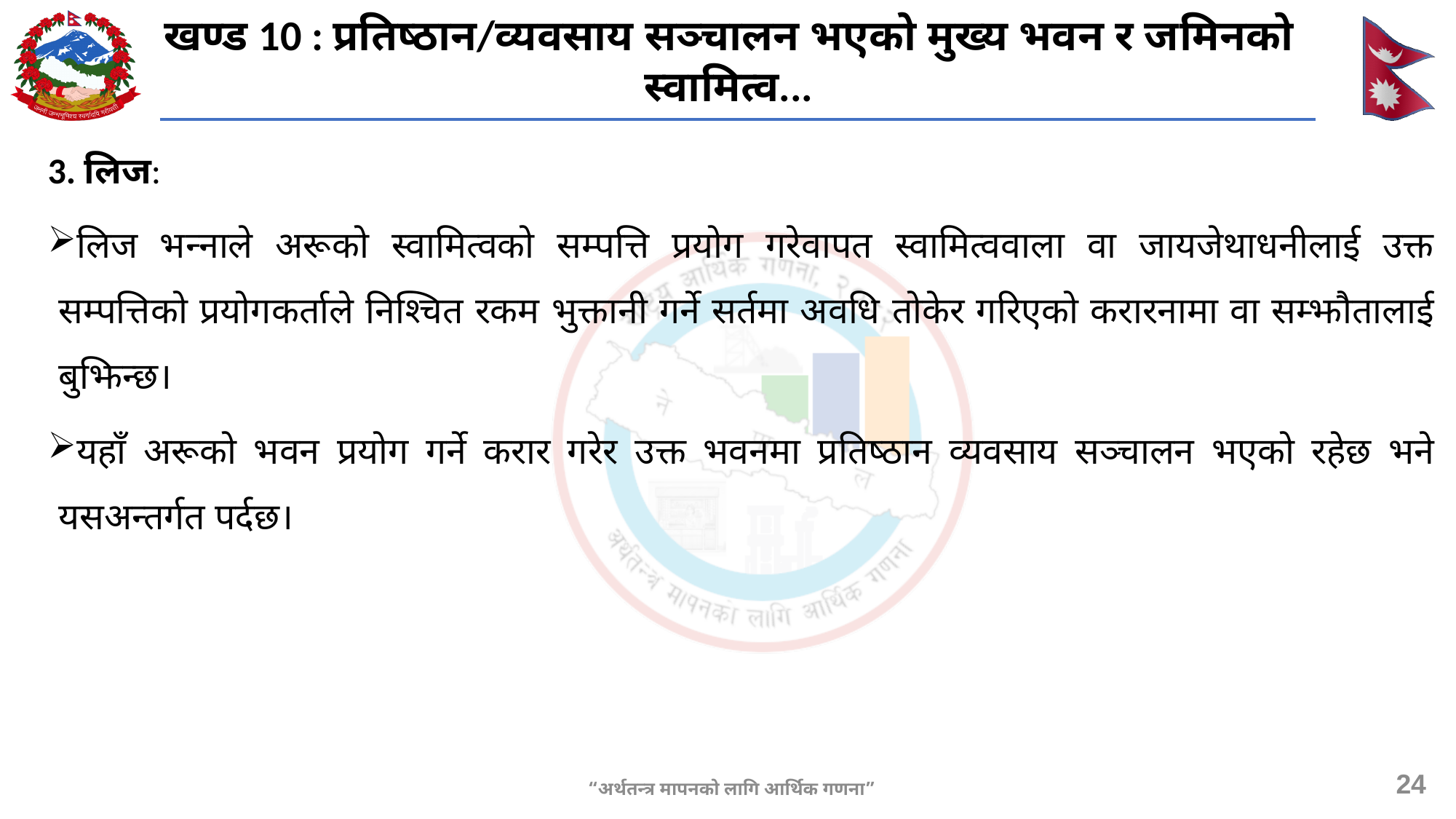

खण्ड 10 : प्रतिष्ठान/व्यवसाय सञ्चालन भएको मुख्य भवन र जमिनको स्वामित्व...
3. लिज:
लिज भन्नाले अरूको स्वामित्वको सम्पत्ति प्रयोग गरेवापत स्वामित्ववाला वा जायजेथाधनीलाई उक्त सम्पत्तिको प्रयोगकर्ताले निश्चित रकम भुक्तानी गर्ने सर्तमा अवधि तोकेर गरिएको करारनामा वा सम्झौतालाई बुझिन्छ।
यहाँ अरूको भवन प्रयोग गर्ने करार गरेर उक्त भवनमा प्रतिष्ठान व्यवसाय सञ्चालन भएको रहेछ भने यसअन्तर्गत पर्दछ।

24
“अर्थतन्त्र मापनको लागि आर्थिक गणना”